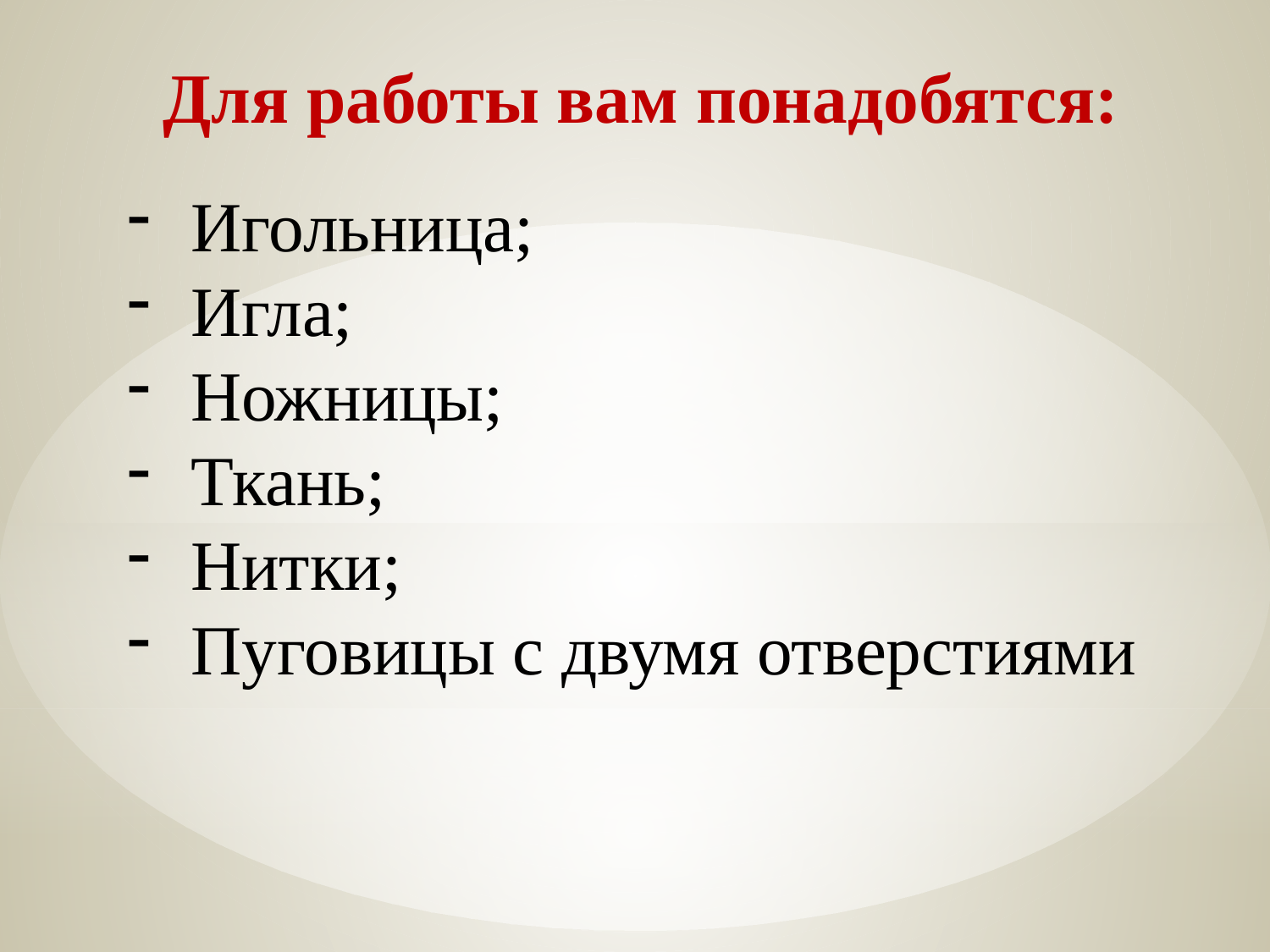

# Для работы вам понадобятся:
Игольница;
Игла;
Ножницы;
Ткань;
Нитки;
Пуговицы с двумя отверстиями